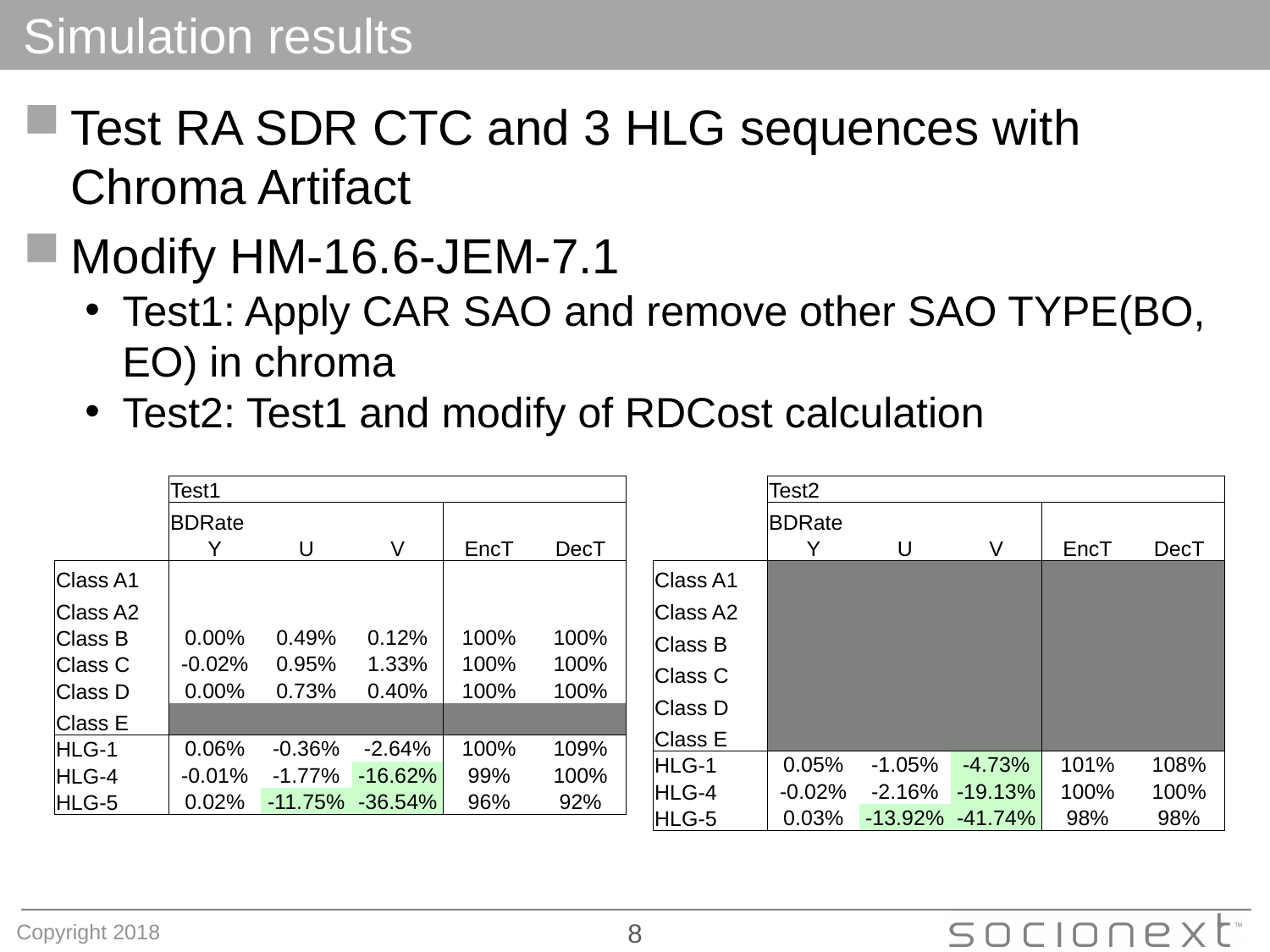

# Simulation results
Test RA SDR CTC and 3 HLG sequences with Chroma Artifact
Modify HM-16.6-JEM-7.1
Test1: Apply CAR SAO and remove other SAO TYPE(BO, EO) in chroma
Test2: Test1 and modify of RDCost calculation

Thank Sharp and Hikvision for the cross-checking

|  | Test1 |  |  |  |  |
| --- | --- | --- | --- | --- | --- |
|  | BDRate |  |  |  |  |
|  | Y | U | V | EncT | DecT |
| Class A1 |  |  |  |  |  |
| Class A2 |  |  |  |  |  |
| Class B | 0.00% | 0.49% | 0.12% | 100% | 100% |
| Class C | -0.02% | 0.95% | 1.33% | 100% | 100% |
| Class D | 0.00% | 0.73% | 0.40% | 100% | 100% |
| Class E |  |  |  |  |  |
| HLG-1 | 0.06% | -0.36% | -2.64% | 100% | 109% |
| HLG-4 | -0.01% | -1.77% | -16.62% | 99% | 100% |
| HLG-5 | 0.02% | -11.75% | -36.54% | 96% | 92% |
|  | Test2 |  |  |  |  |
| --- | --- | --- | --- | --- | --- |
|  | BDRate |  |  |  |  |
|  | Y | U | V | EncT | DecT |
| Class A1 |  |  |  |  |  |
| Class A2 |  |  |  |  |  |
| Class B |  |  |  |  |  |
| Class C |  |  |  |  |  |
| Class D |  |  |  |  |  |
| Class E |  |  |  |  |  |
| HLG-1 | 0.05% | -1.05% | -4.73% | 101% | 108% |
| HLG-4 | -0.02% | -2.16% | -19.13% | 100% | 100% |
| HLG-5 | 0.03% | -13.92% | -41.74% | 98% | 98% |
Copyright 2018